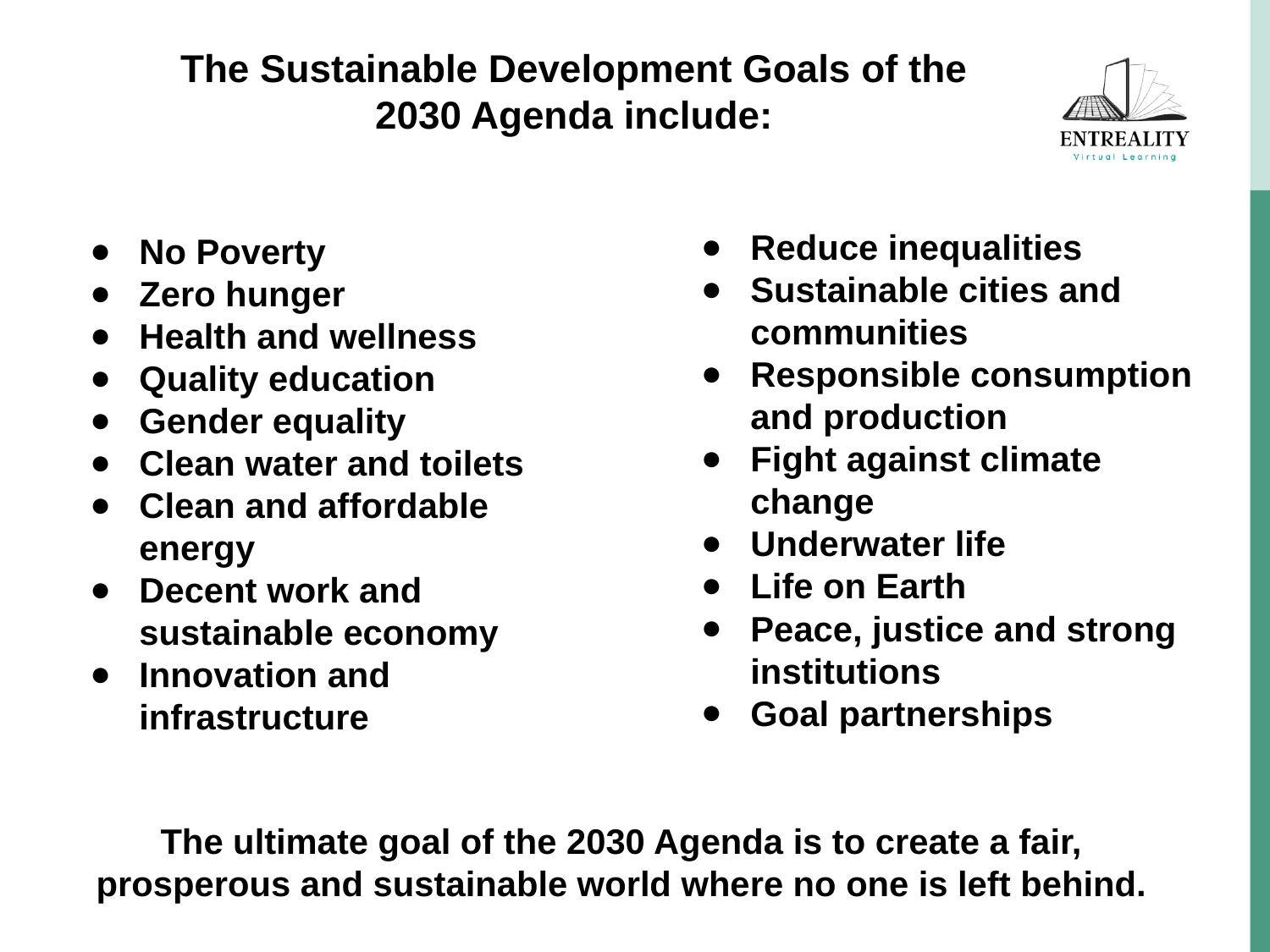

The Sustainable Development Goals of the 2030 Agenda include:

Reduce inequalities
Sustainable cities and communities
Responsible consumption and production
Fight against climate change
Underwater life
Life on Earth
Peace, justice and strong institutions
Goal partnerships
No Poverty
Zero hunger
Health and wellness
Quality education
Gender equality
Clean water and toilets
Clean and affordable energy
Decent work and sustainable economy
Innovation and infrastructure
The ultimate goal of the 2030 Agenda is to create a fair, prosperous and sustainable world where no one is left behind.